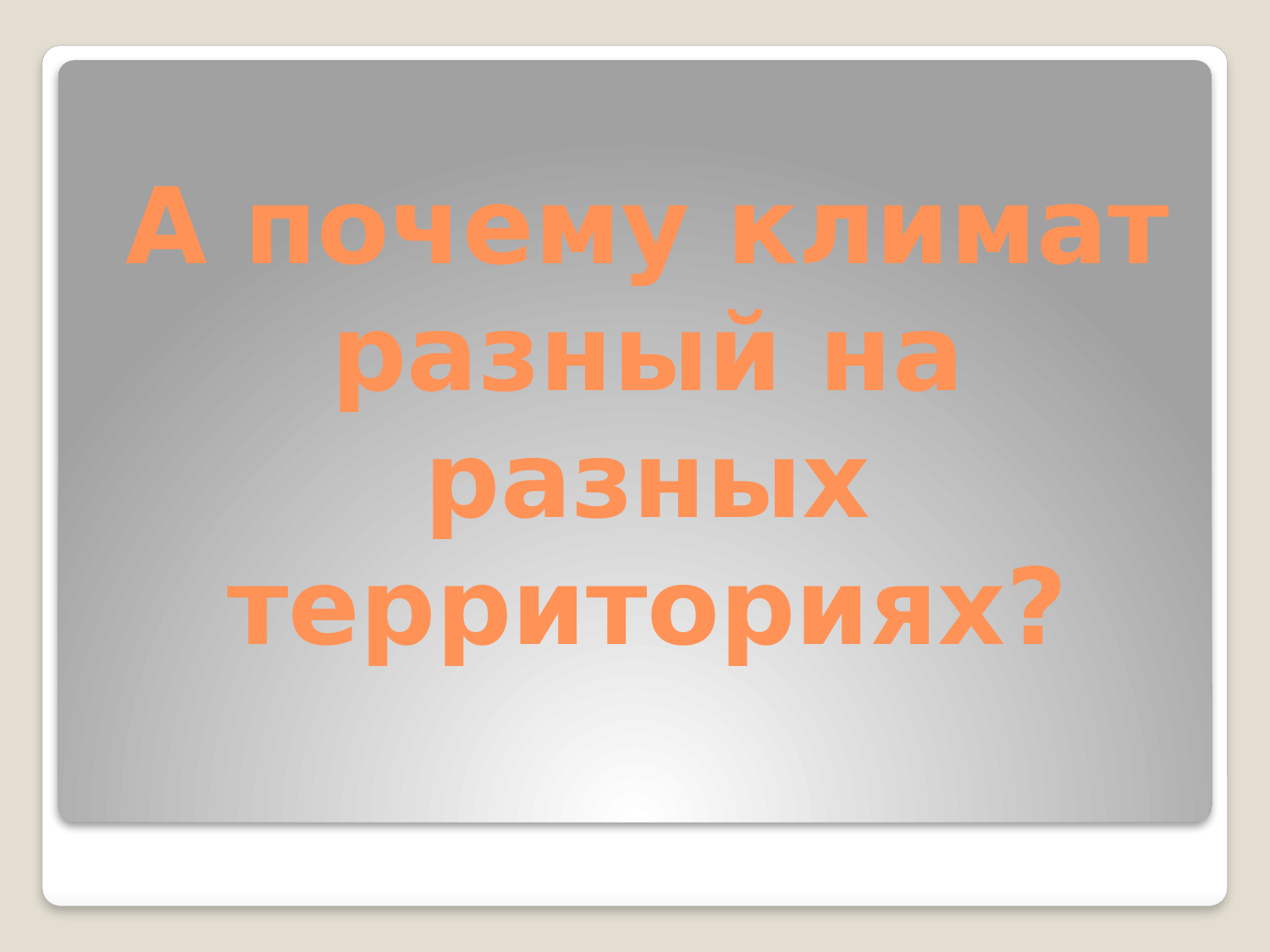

# А почему климат разный на разных территориях?